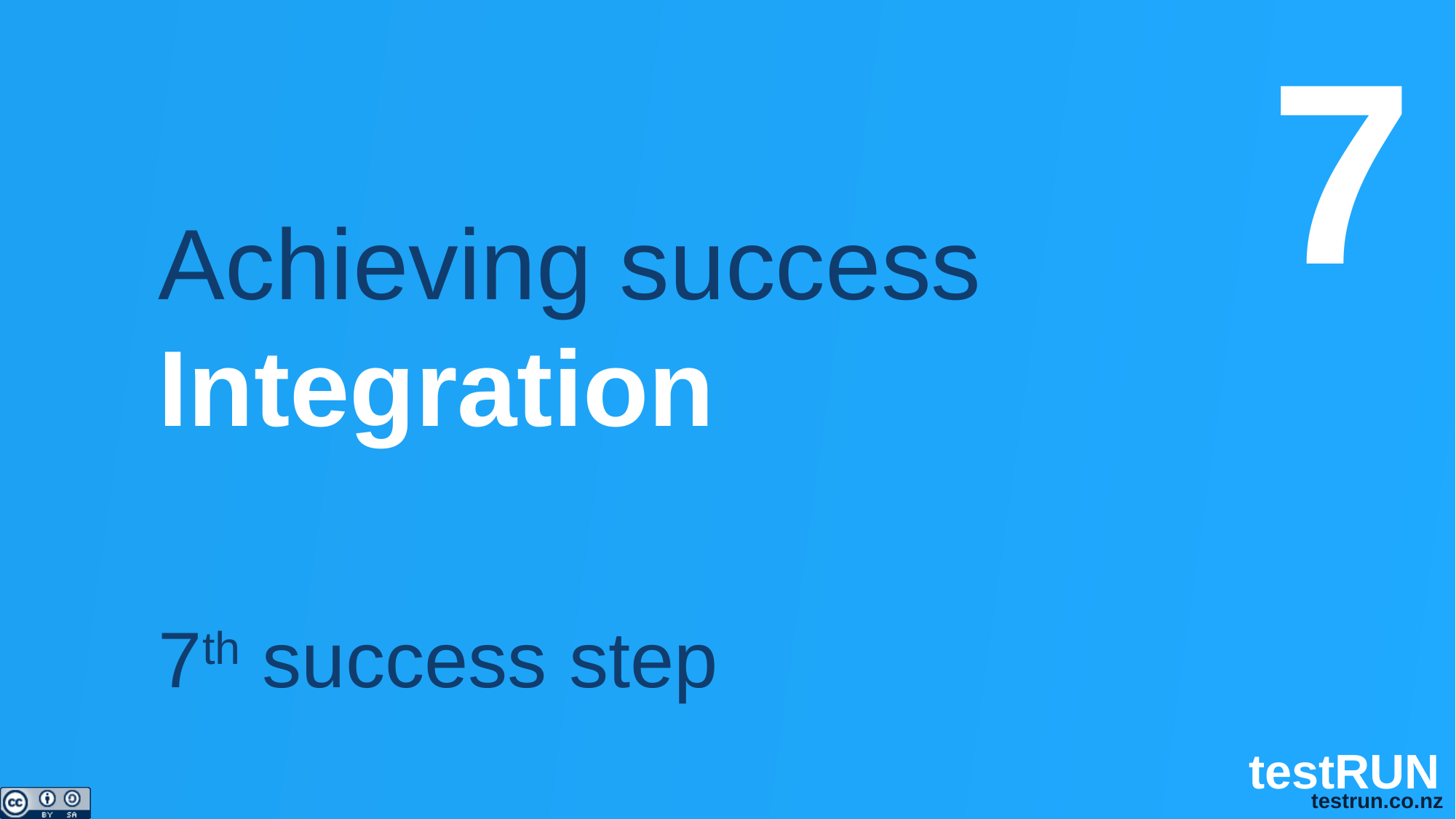

7
Achieving success
# Integration

7th success step